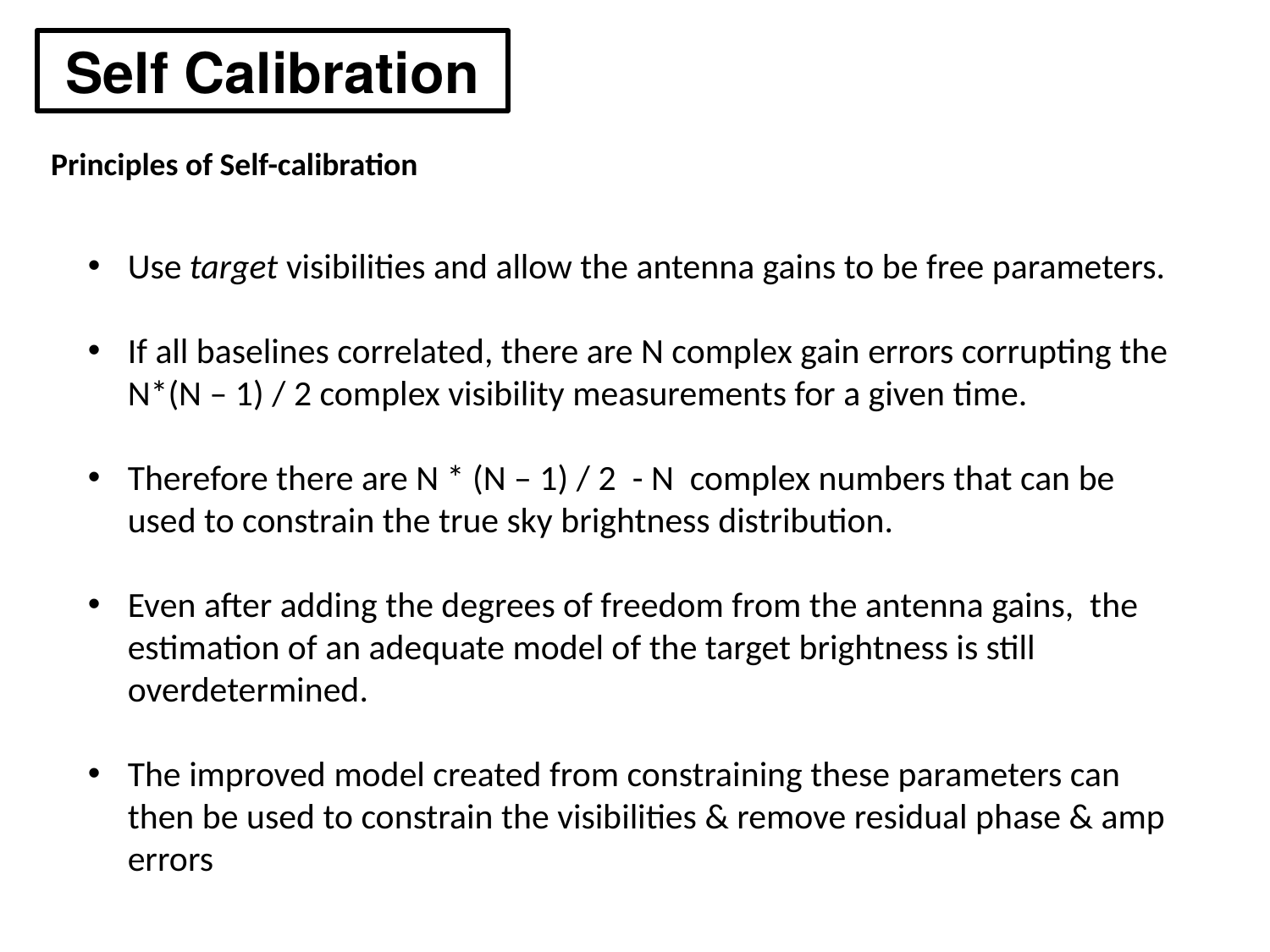

Self Calibration
Principles of Self-calibration
Use target visibilities and allow the antenna gains to be free parameters.

If all baselines correlated, there are N complex gain errors corrupting the N*(N – 1) / 2 complex visibility measurements for a given time.

Therefore there are N * (N – 1) / 2  - N  complex numbers that can be used to constrain the true sky brightness distribution.

Even after adding the degrees of freedom from the antenna gains,  the estimation of an adequate model of the target brightness is still overdetermined.

The improved model created from constraining these parameters can then be used to constrain the visibilities & remove residual phase & amp errors